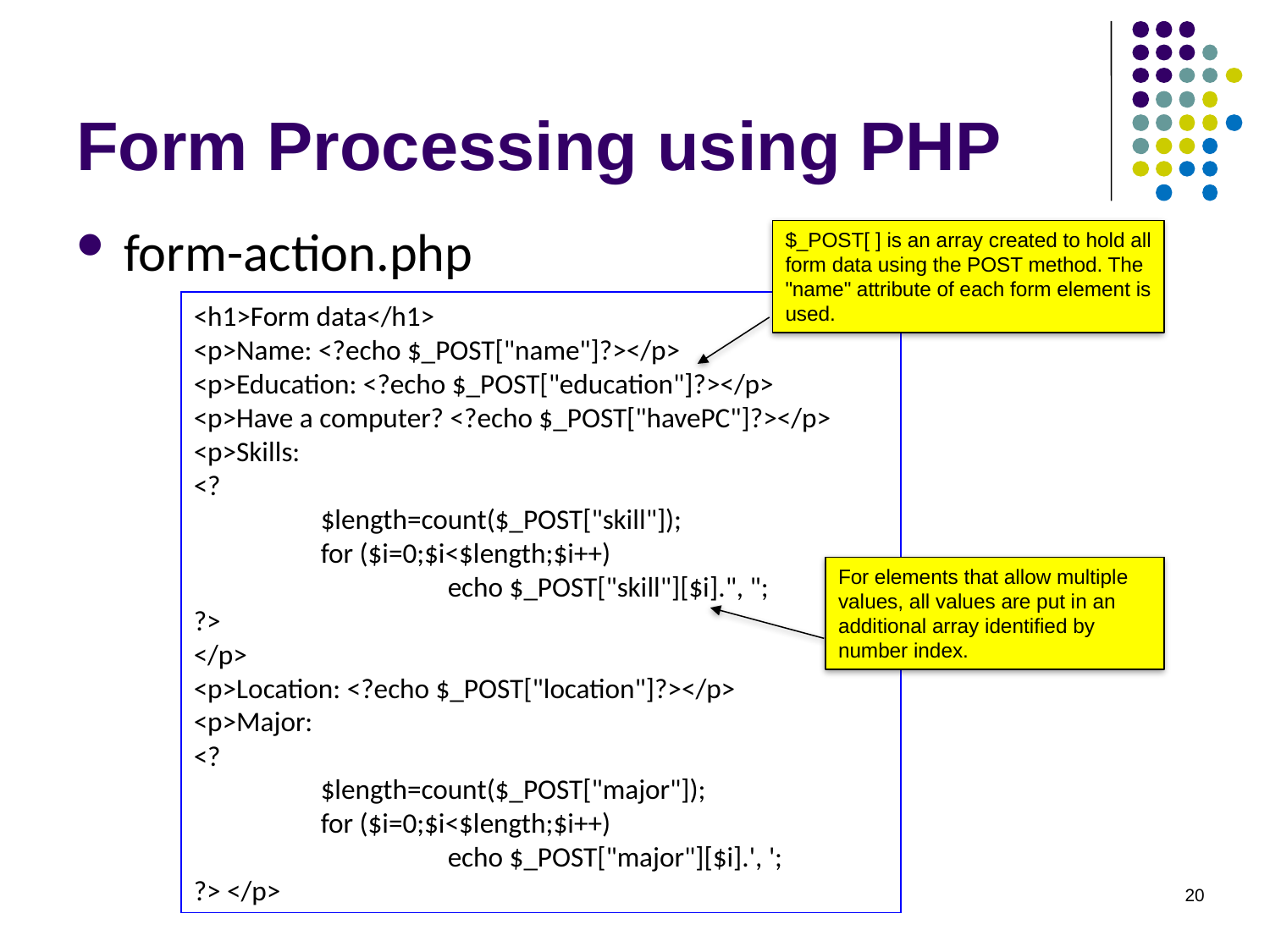

# Form Processing using PHP
form-action.php
$_POST[ ] is an array created to hold all form data using the POST method. The "name" attribute of each form element is used.
<h1>Form data</h1>
<p>Name: <?echo $_POST["name"]?></p>
<p>Education: <?echo $_POST["education"]?></p>
<p>Have a computer? <?echo $_POST["havePC"]?></p>
<p>Skills:
<?
	$length=count($_POST["skill"]);
	for ($i=0;$i<$length;$i++)
		echo $_POST["skill"][$i].", ";
?>
</p>
<p>Location: <?echo $_POST["location"]?></p>
<p>Major:
<?
	$length=count($_POST["major"]);
	for ($i=0;$i<$length;$i++)
		echo $_POST["major"][$i].', ';
?> </p>
For elements that allow multiple values, all values are put in an additional array identified by number index.
20